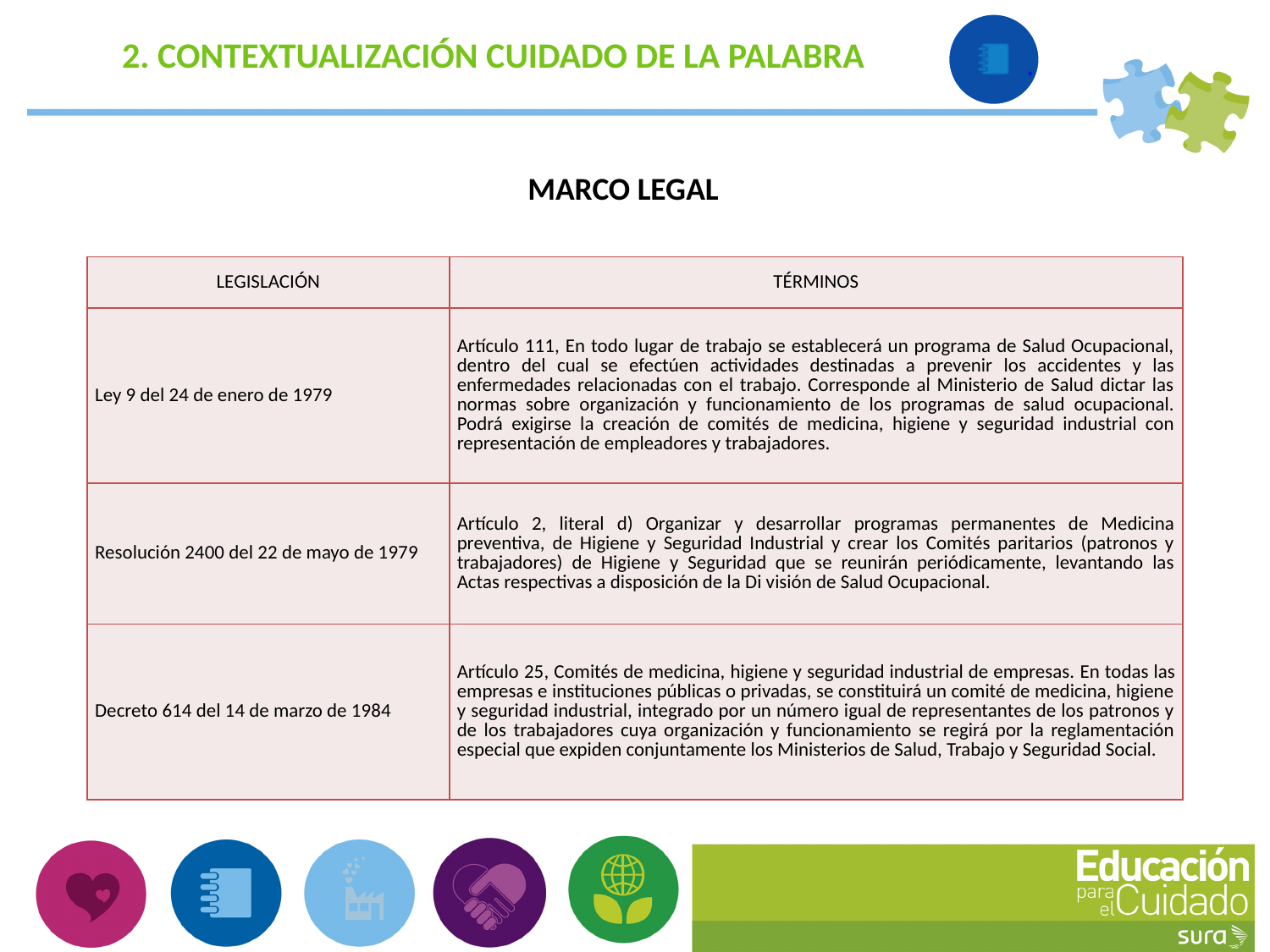

2. CONTEXTUALIZACIÓN CUIDADO DE LA PALABRA

MARCO LEGAL

| LEGISLACIÓN | TÉRMINOS |
| --- | --- |
| Ley 9 del 24 de enero de 1979 | Artículo 111, En todo lugar de trabajo se establecerá un programa de Salud Ocupacional, dentro del cual se efectúen actividades destinadas a prevenir los accidentes y las enfermedades relacionadas con el trabajo. Corresponde al Ministerio de Salud dictar las normas sobre organización y funcionamiento de los programas de salud ocupacional. Podrá exigirse la creación de comités de medicina, higiene y seguridad industrial con representación de empleadores y trabajadores. |
| Resolución 2400 del 22 de mayo de 1979 | Artículo 2, literal d) Organizar y desarrollar programas permanentes de Medicina preventiva, de Higiene y Seguridad Industrial y crear los Comités paritarios (patronos y trabajadores) de Higiene y Seguridad que se reunirán periódicamente, levantando las Actas respectivas a disposición de la Di visión de Salud Ocupacional. |
| Decreto 614 del 14 de marzo de 1984 | Artículo 25, Comités de medicina, higiene y seguridad industrial de empresas. En todas las empresas e instituciones públicas o privadas, se constituirá un comité de medicina, higiene y seguridad industrial, integrado por un número igual de representantes de los patronos y de los trabajadores cuya organización y funcionamiento se regirá por la reglamentación especial que expiden conjuntamente los Ministerios de Salud, Trabajo y Seguridad Social. |